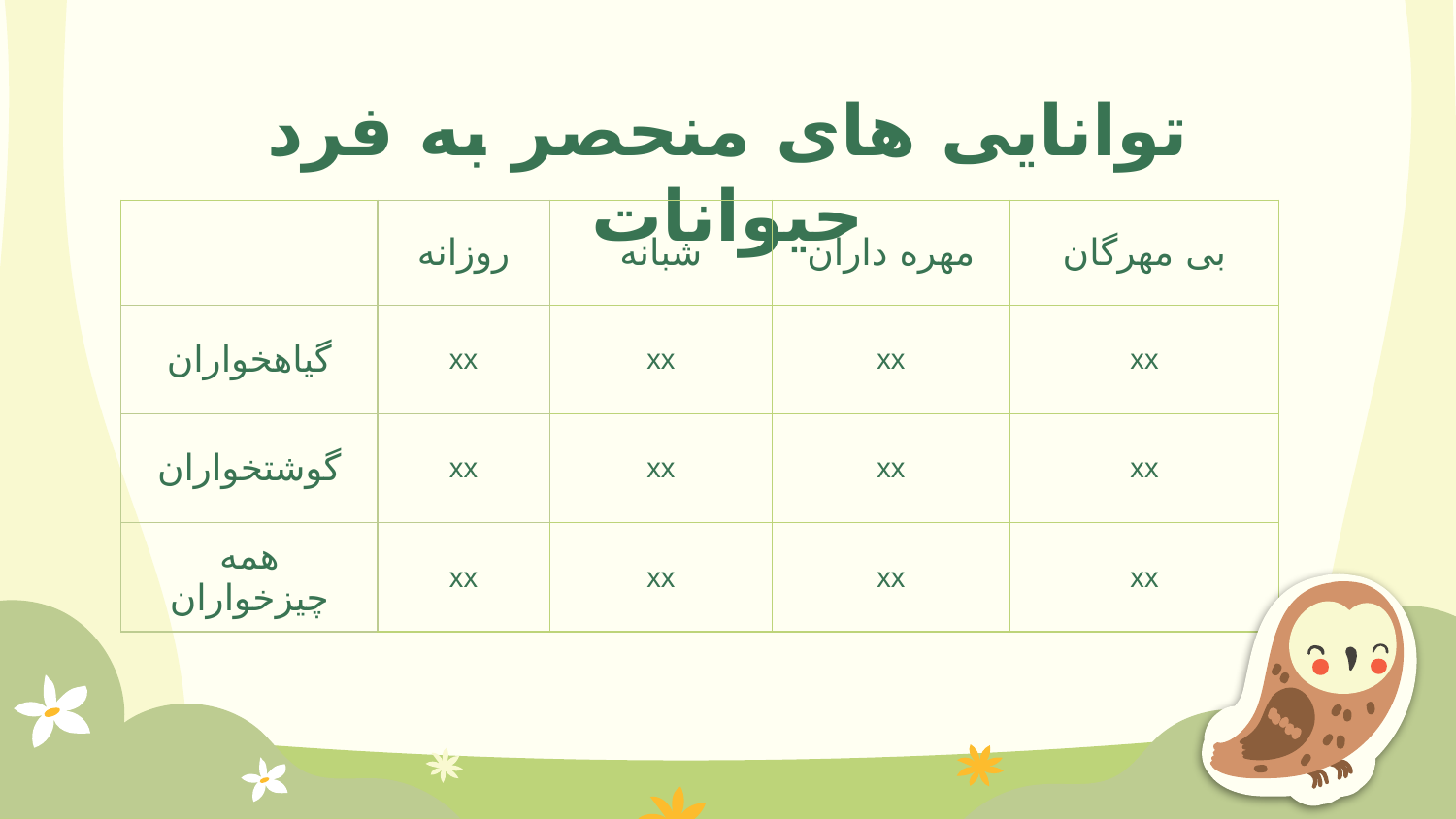

# توانایی های منحصر به فرد حیوانات
|  | روزانه | شبانه | مهره داران | بی مهرگان |
| --- | --- | --- | --- | --- |
| گیاهخواران | xx | xx | xx | xx |
| گوشتخواران | xx | xx | xx | xx |
| همه چیزخواران | xx | xx | xx | xx |